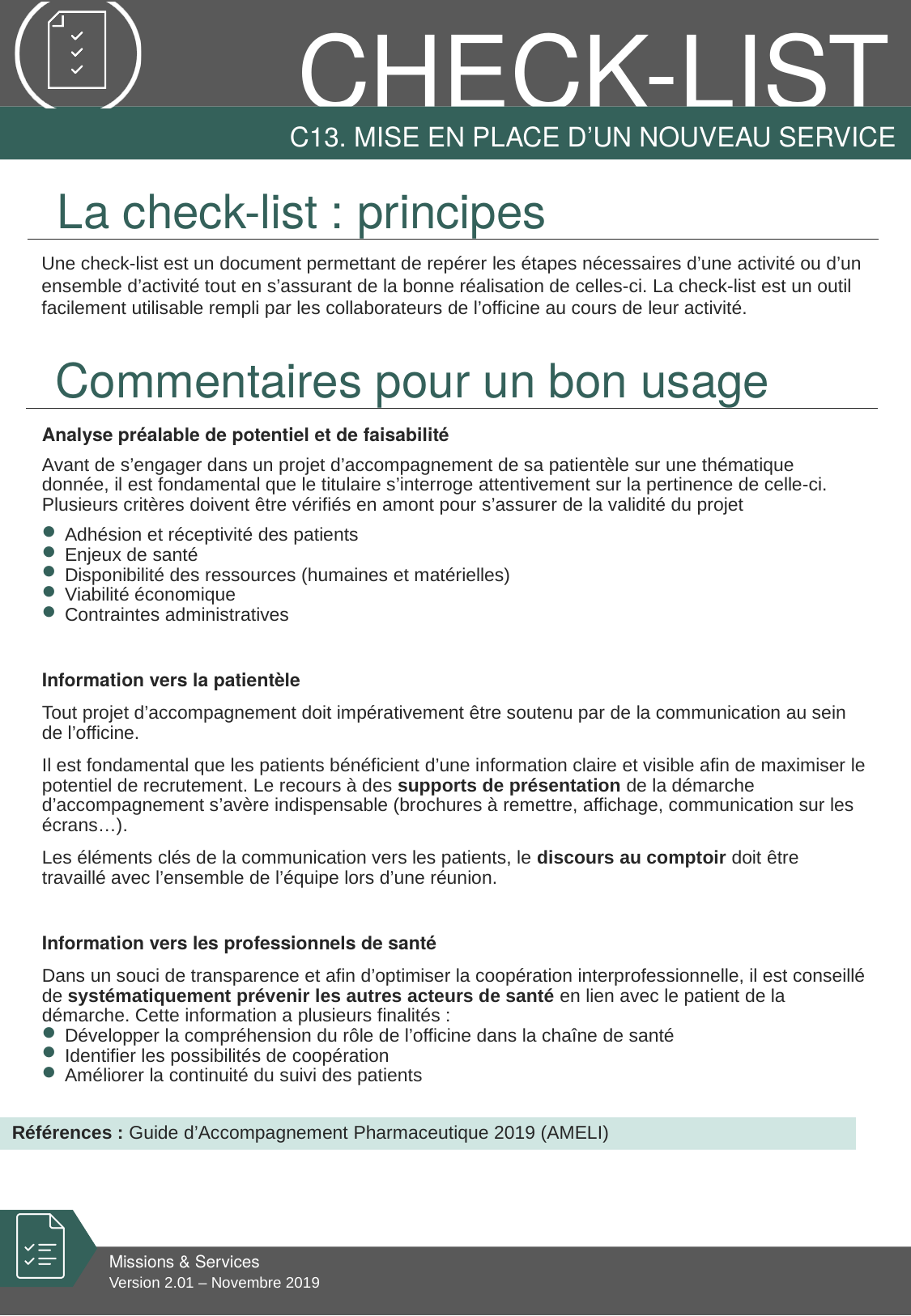

# C13. Mise en Place d’un nouveau service
Analyse préalable de potentiel et de faisabilité
Avant de s’engager dans un projet d’accompagnement de sa patientèle sur une thématique donnée, il est fondamental que le titulaire s’interroge attentivement sur la pertinence de celle-ci. Plusieurs critères doivent être vérifiés en amont pour s’assurer de la validité du projet
Adhésion et réceptivité des patients
Enjeux de santé
Disponibilité des ressources (humaines et matérielles)
Viabilité économique
Contraintes administratives

Information vers la patientèle
Tout projet d’accompagnement doit impérativement être soutenu par de la communication au sein de l’officine.
Il est fondamental que les patients bénéficient d’une information claire et visible afin de maximiser le potentiel de recrutement. Le recours à des supports de présentation de la démarche d’accompagnement s’avère indispensable (brochures à remettre, affichage, communication sur les écrans…).
Les éléments clés de la communication vers les patients, le discours au comptoir doit être travaillé avec l’ensemble de l’équipe lors d’une réunion.

Information vers les professionnels de santé
Dans un souci de transparence et afin d’optimiser la coopération interprofessionnelle, il est conseillé de systématiquement prévenir les autres acteurs de santé en lien avec le patient de la démarche. Cette information a plusieurs finalités :
Développer la compréhension du rôle de l’officine dans la chaîne de santé
Identifier les possibilités de coopération
Améliorer la continuité du suivi des patients

Références : Guide d’Accompagnement Pharmaceutique 2019 (AMELI)